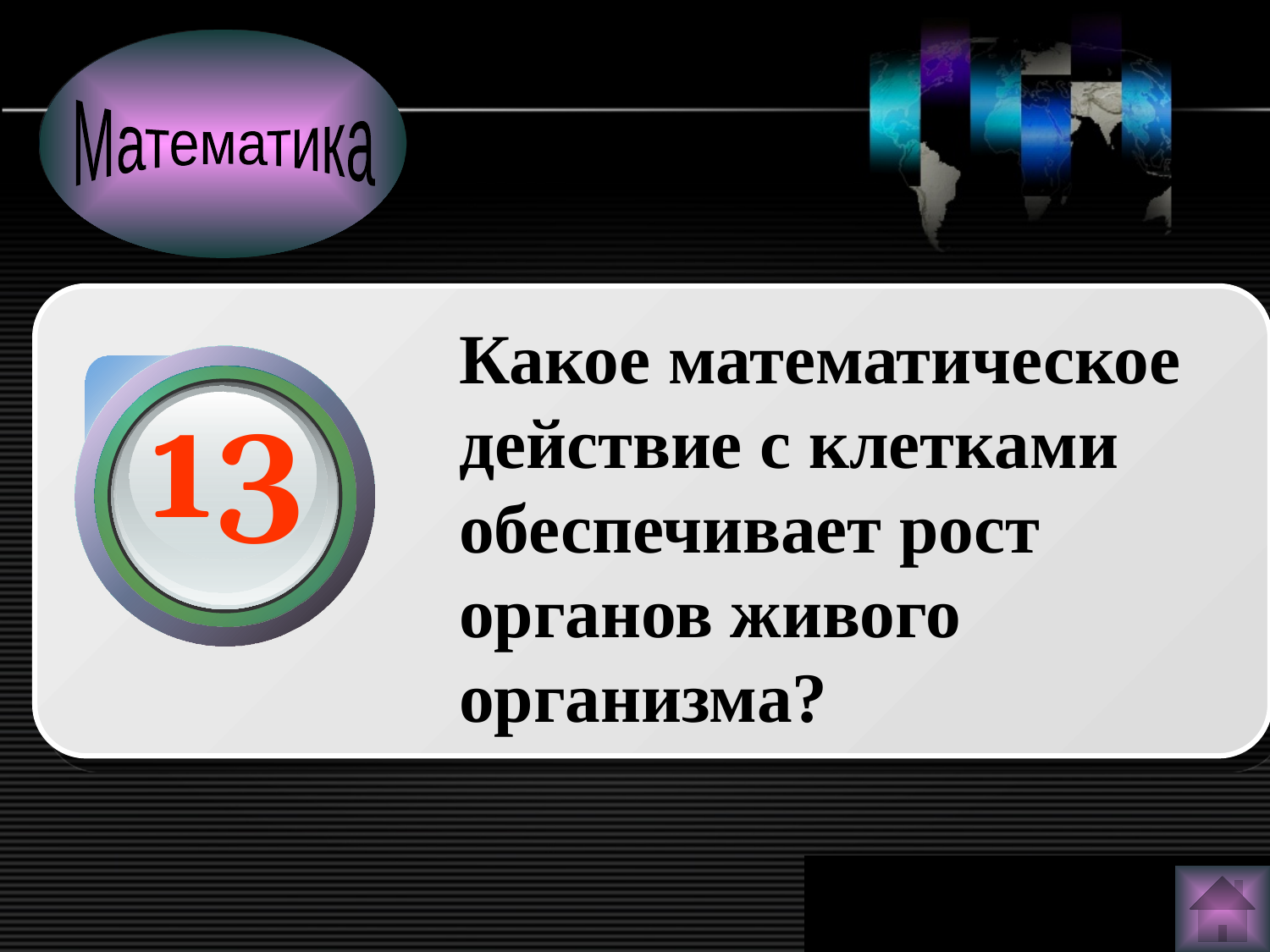

Математика

Какое математическое действие с клетками обеспечивает рост органов живого организма?

13

www.themegallery.com